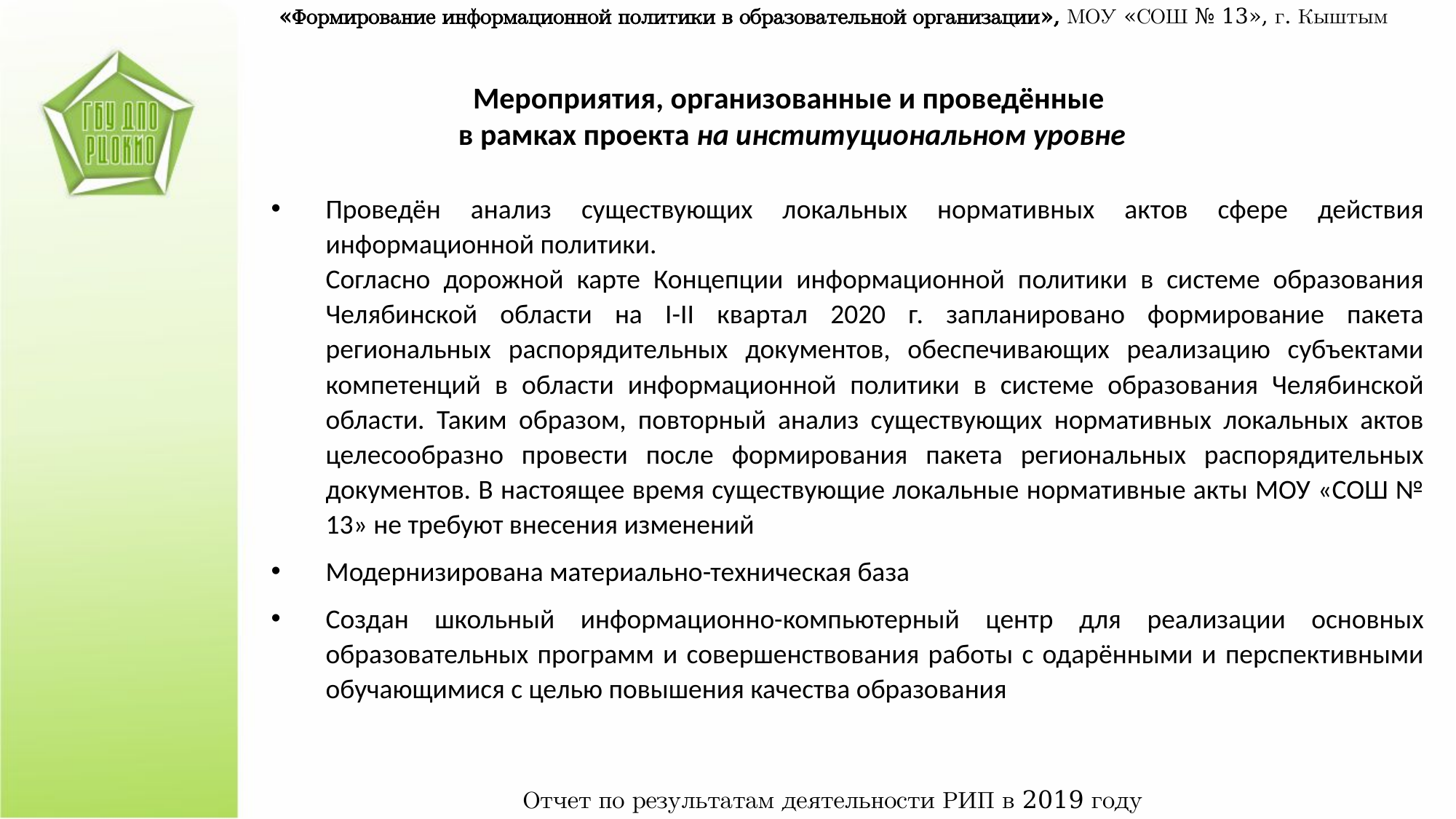

«Формирование информационной политики в образовательной организации», МОУ «СОШ № 13», г. Кыштым
Мероприятия, организованные и проведённые
в рамках проекта на институциональном уровне
Проведён анализ существующих локальных нормативных актов сфере действия информационной политики.
Согласно дорожной карте Концепции информационной политики в системе образования Челябинской области на I-II квартал 2020 г. запланировано формирование пакета региональных распорядительных документов, обеспечивающих реализацию субъектами компетенций в области информационной политики в системе образования Челябинской области. Таким образом, повторный анализ существующих нормативных локальных актов целесообразно провести после формирования пакета региональных распорядительных документов. В настоящее время существующие локальные нормативные акты МОУ «СОШ № 13» не требуют внесения изменений
Модернизирована материально-техническая база
Создан школьный информационно-компьютерный центр для реализации основных образовательных программ и совершенствования работы с одарёнными и перспективными обучающимися с целью повышения качества образования
Отчет по результатам деятельности РИП в 2019 году